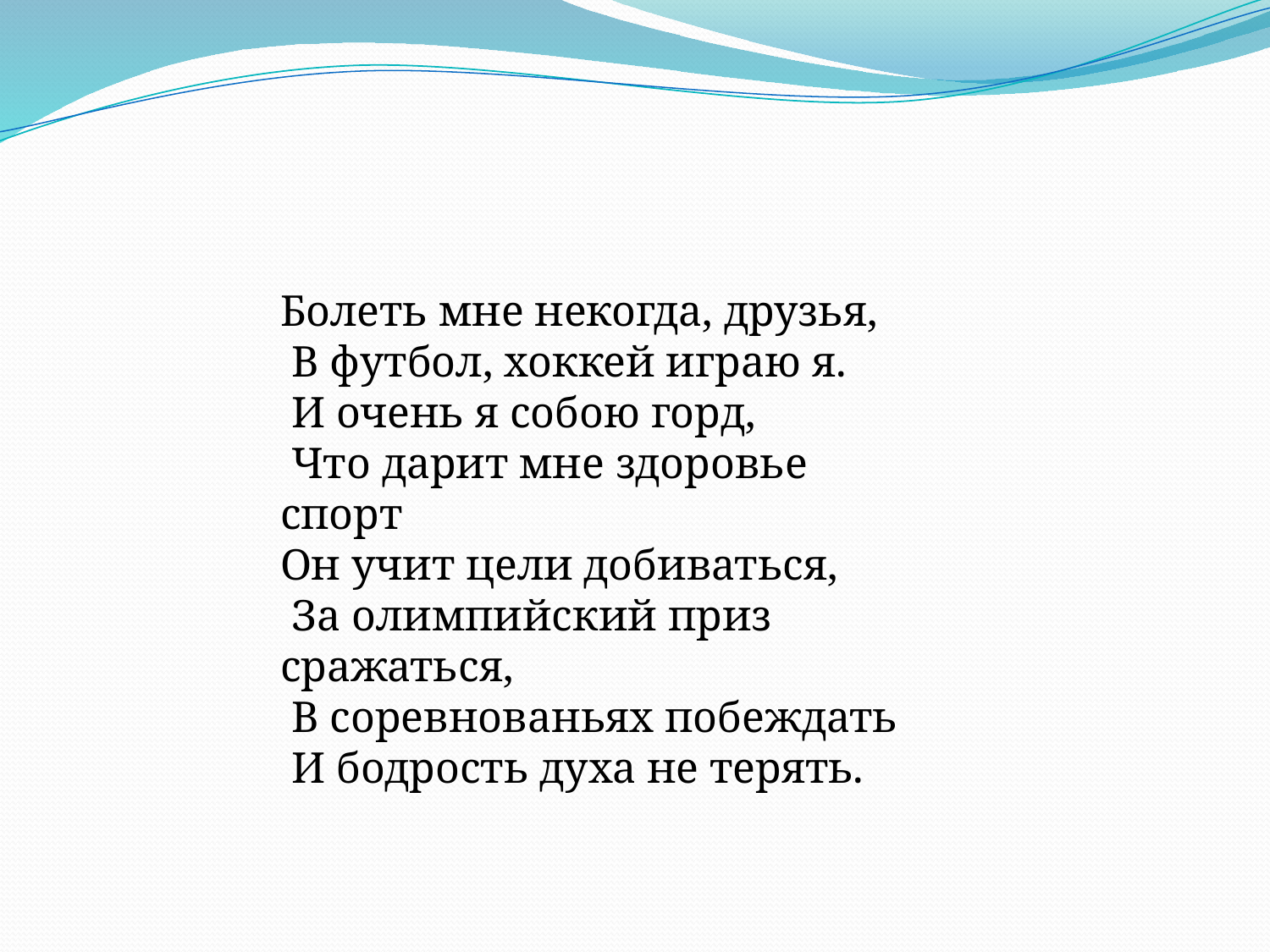

Болеть мне некогда, друзья,
 В футбол, хоккей играю я.
 И очень я собою горд,
 Что дарит мне здоровье спорт
Он учит цели добиваться,
 За олимпийский приз сражаться,
 В соревнованьях побеждать
 И бодрость духа не терять.